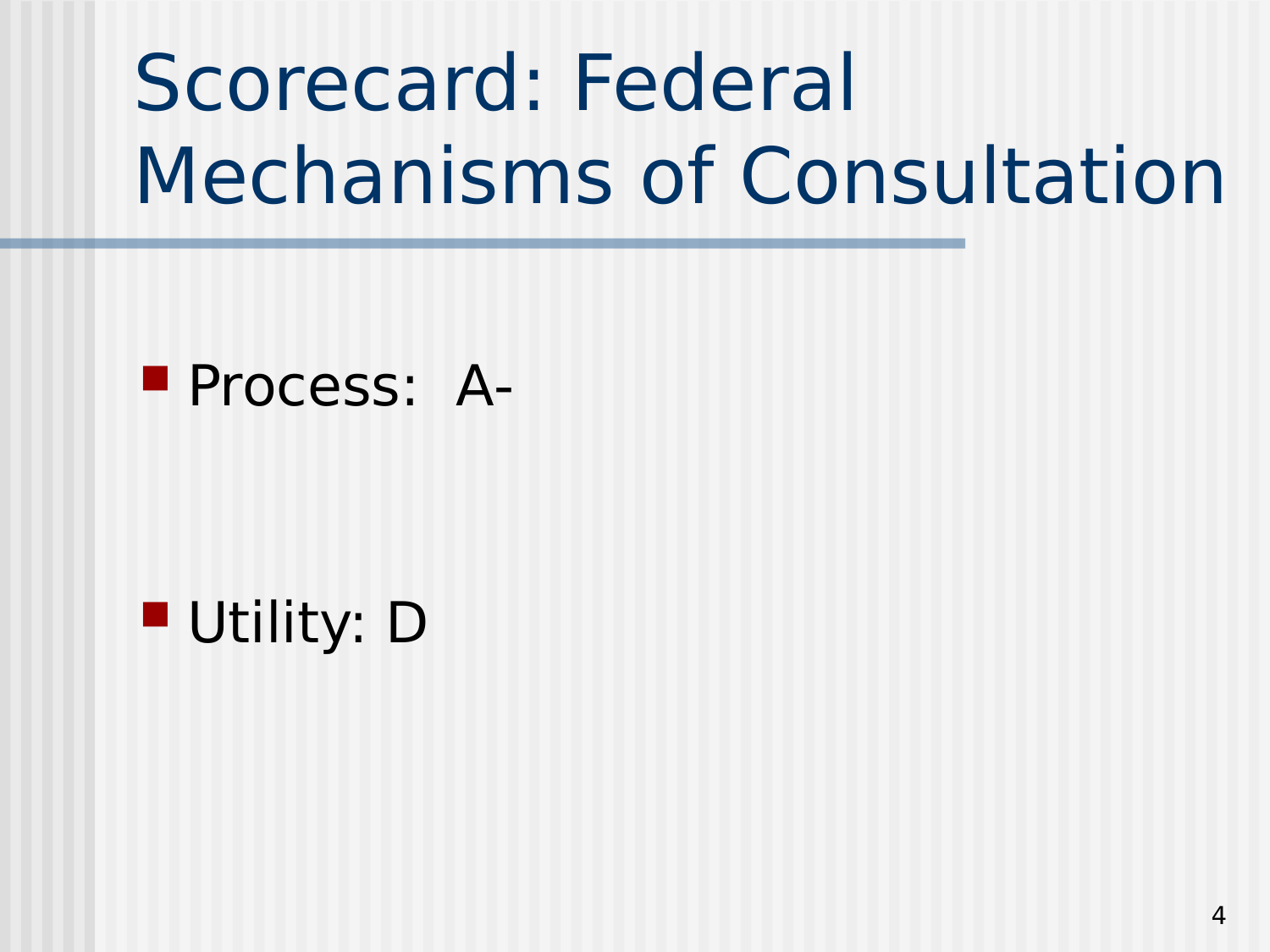

# Scorecard: Federal Mechanisms of Consultation

Process:  A-

Utility: D

4